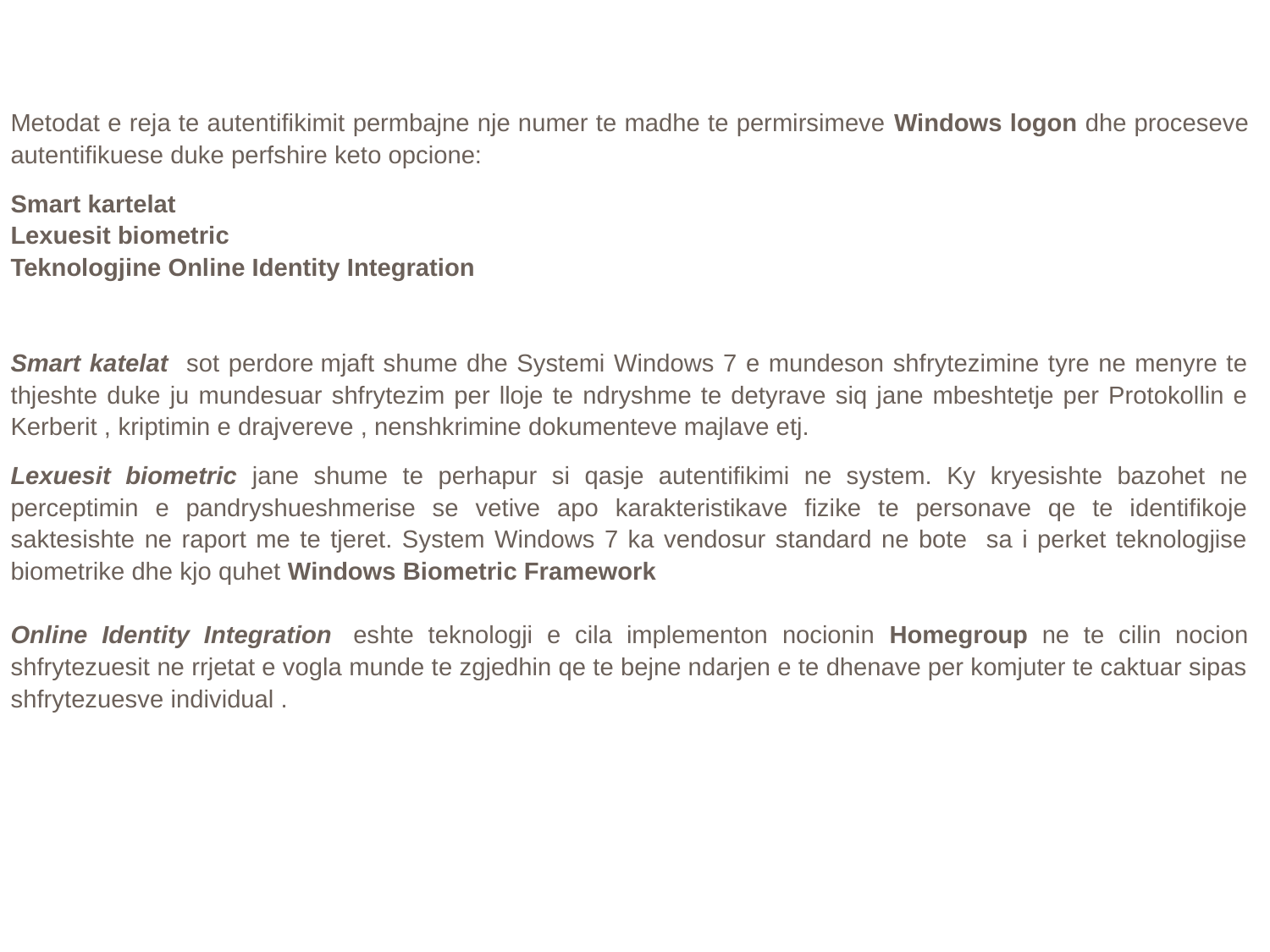

| Metodat e reja te autentifikimit permbajne nje numer te madhe te permirsimeve Windows logon dhe proceseve autentifikuese duke perfshire keto opcione: Smart kartelat Lexuesit biometric Teknologjine Online Identity Integration Smart katelat sot perdore mjaft shume dhe Systemi Windows 7 e mundeson shfrytezimine tyre ne menyre te thjeshte duke ju mundesuar shfrytezim per lloje te ndryshme te detyrave siq jane mbeshtetje per Protokollin e Kerberit , kriptimin e drajvereve , nenshkrimine dokumenteve majlave etj. Lexuesit biometric jane shume te perhapur si qasje autentifikimi ne system. Ky kryesishte bazohet ne perceptimin e pandryshueshmerise se vetive apo karakteristikave fizike te personave qe te identifikoje saktesishte ne raport me te tjeret. System Windows 7 ka vendosur standard ne bote sa i perket teknologjise biometrike dhe kjo quhet Windows Biometric Framework Online Identity Integration  eshte teknologji e cila implementon nocionin Homegroup ne te cilin nocion shfrytezuesit ne rrjetat e vogla munde te zgjedhin qe te bejne ndarjen e te dhenave per komjuter te caktuar sipas shfrytezuesve individual . |
| --- |